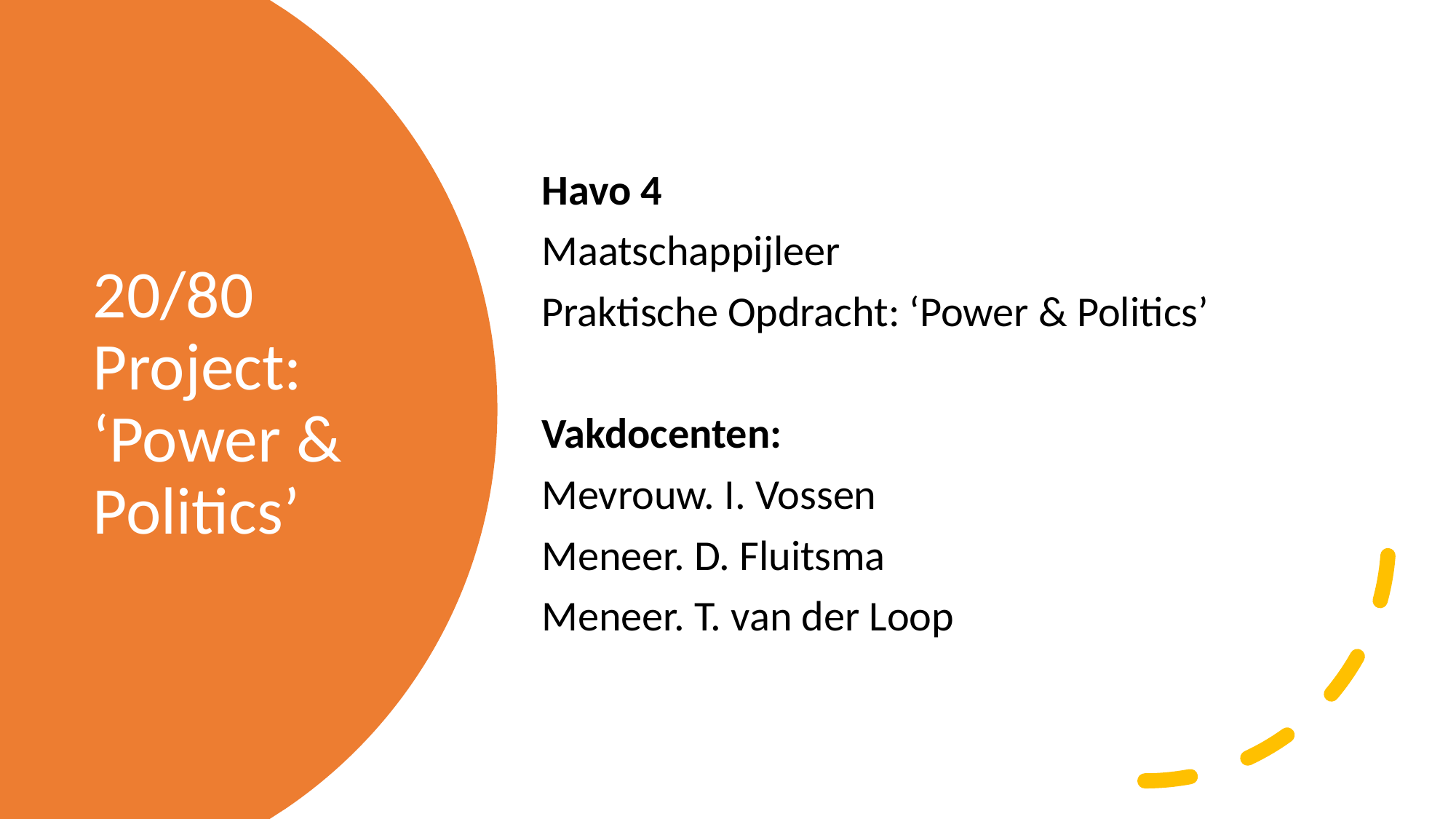

Havo 4
Maatschappijleer
Praktische Opdracht: ‘Power & Politics’

Vakdocenten:
Mevrouw. I. Vossen
Meneer. D. Fluitsma
Meneer. T. van der Loop
# 20/80 Project: ‘Power & Politics’